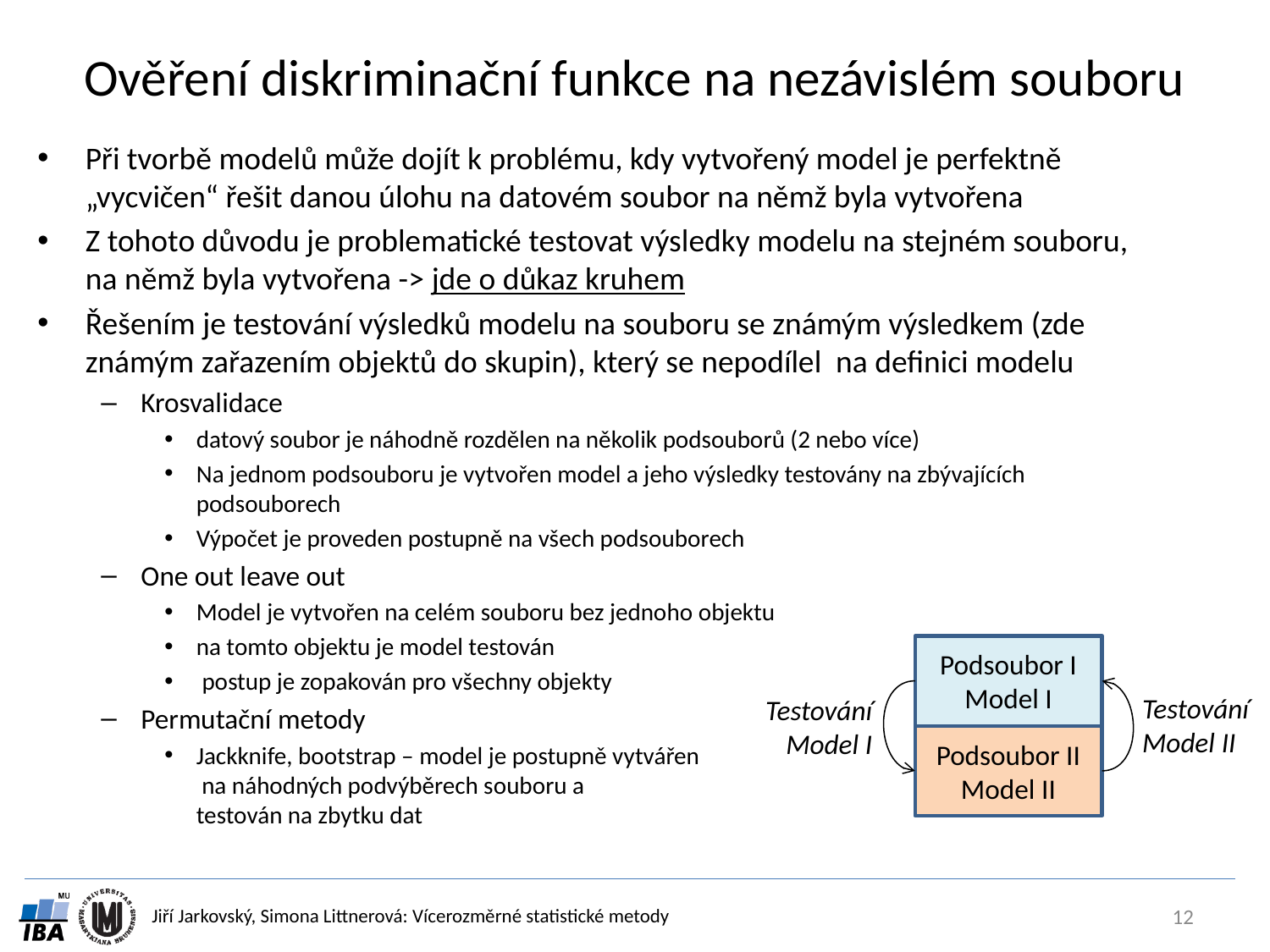

# Ověření diskriminační funkce na nezávislém souboru
Při tvorbě modelů může dojít k problému, kdy vytvořený model je perfektně „vycvičen“ řešit danou úlohu na datovém soubor na němž byla vytvořena
Z tohoto důvodu je problematické testovat výsledky modelu na stejném souboru, na němž byla vytvořena -> jde o důkaz kruhem
Řešením je testování výsledků modelu na souboru se známým výsledkem (zde známým zařazením objektů do skupin), který se nepodílel  na definici modelu
Krosvalidace
datový soubor je náhodně rozdělen na několik podsouborů (2 nebo více)
Na jednom podsouboru je vytvořen model a jeho výsledky testovány na zbývajících podsouborech
Výpočet je proveden postupně na všech podsouborech
One out leave out
Model je vytvořen na celém souboru bez jednoho objektu
na tomto objektu je model testován
 postup je zopakován pro všechny objekty
Permutační metody
Jackknife, bootstrap – model je postupně vytvářen
 na náhodných podvýběrech souboru a
testován na zbytku dat
Podsoubor I
Model I
Testování Model II
Testování Model I
Podsoubor II
Model II
12